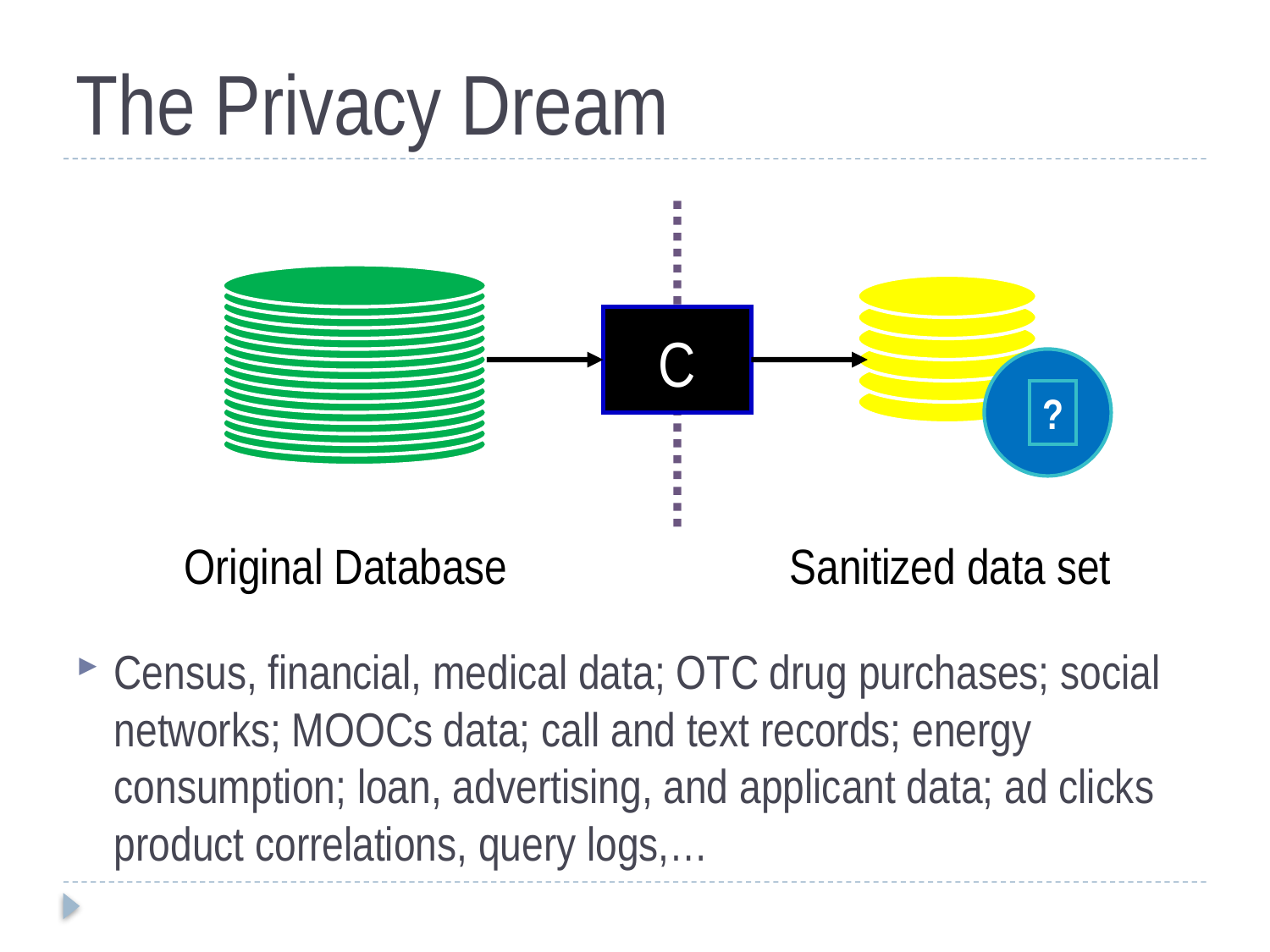

# The Privacy Dream

C

?

Original Database
Sanitized data set
Census, financial, medical data; OTC drug purchases; social networks; MOOCs data; call and text records; energy consumption; loan, advertising, and applicant data; ad clicks product correlations, query logs,…